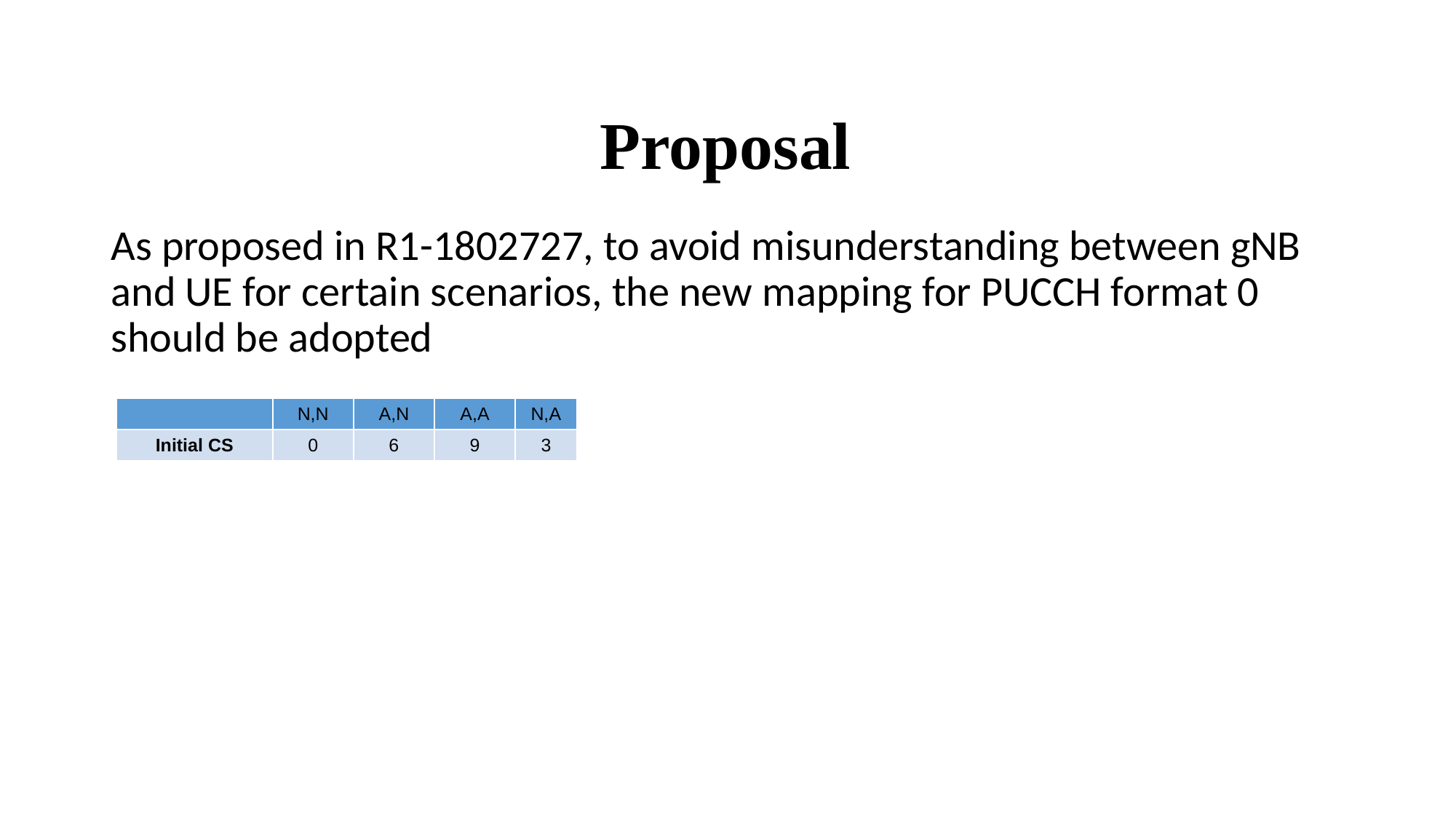

Proposal
As proposed in R1-1802727, to avoid misunderstanding between gNB and UE for certain scenarios, the new mapping for PUCCH format 0 should be adopted
|  | N,N | A,N | A,A | N,A |
| --- | --- | --- | --- | --- |
| Initial CS | 0 | 6 | 9 | 3 |